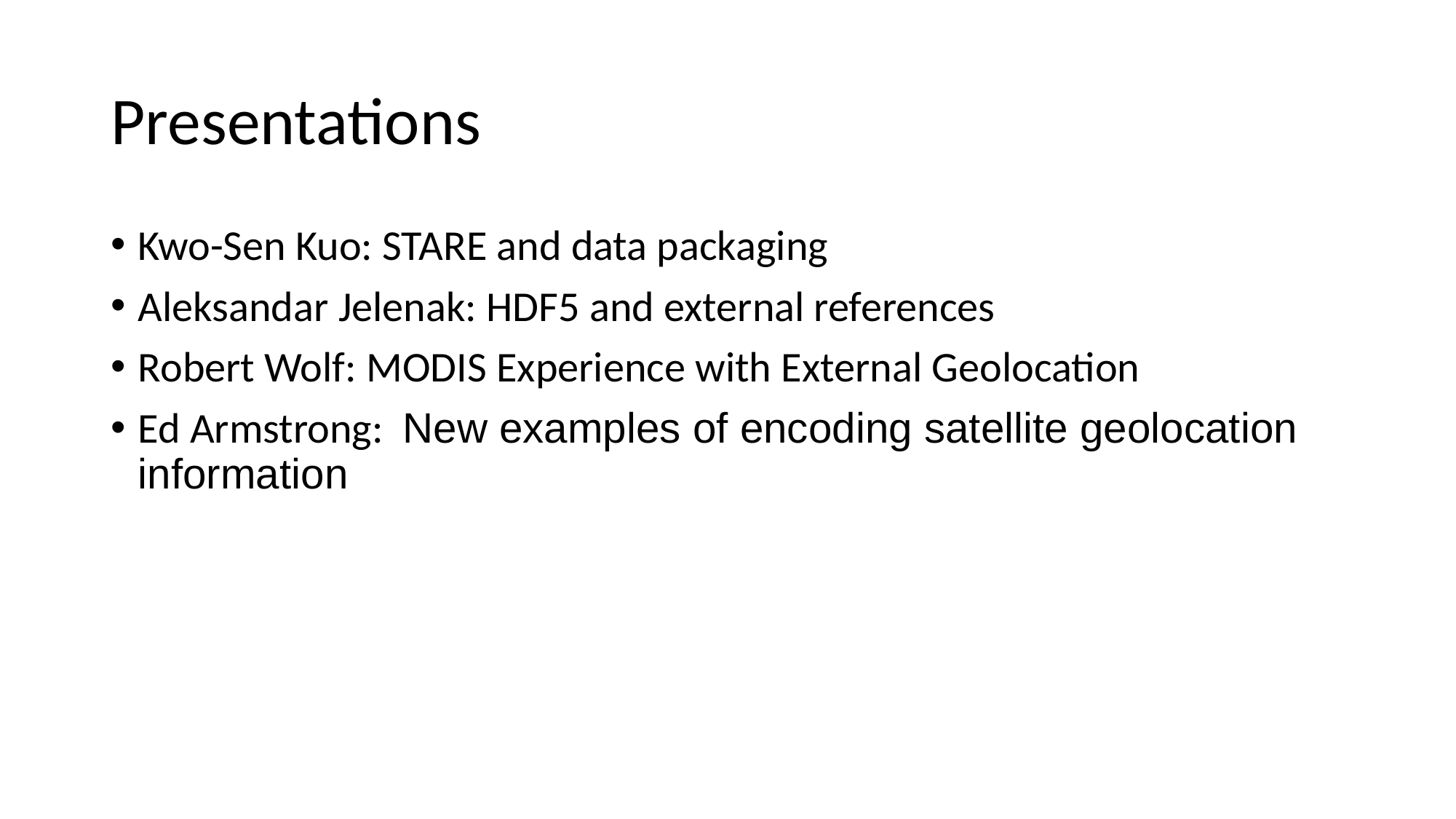

# Presentations
Kwo-Sen Kuo: STARE and data packaging
Aleksandar Jelenak: HDF5 and external references
Robert Wolf: MODIS Experience with External Geolocation
Ed Armstrong:  New examples of encoding satellite geolocation information